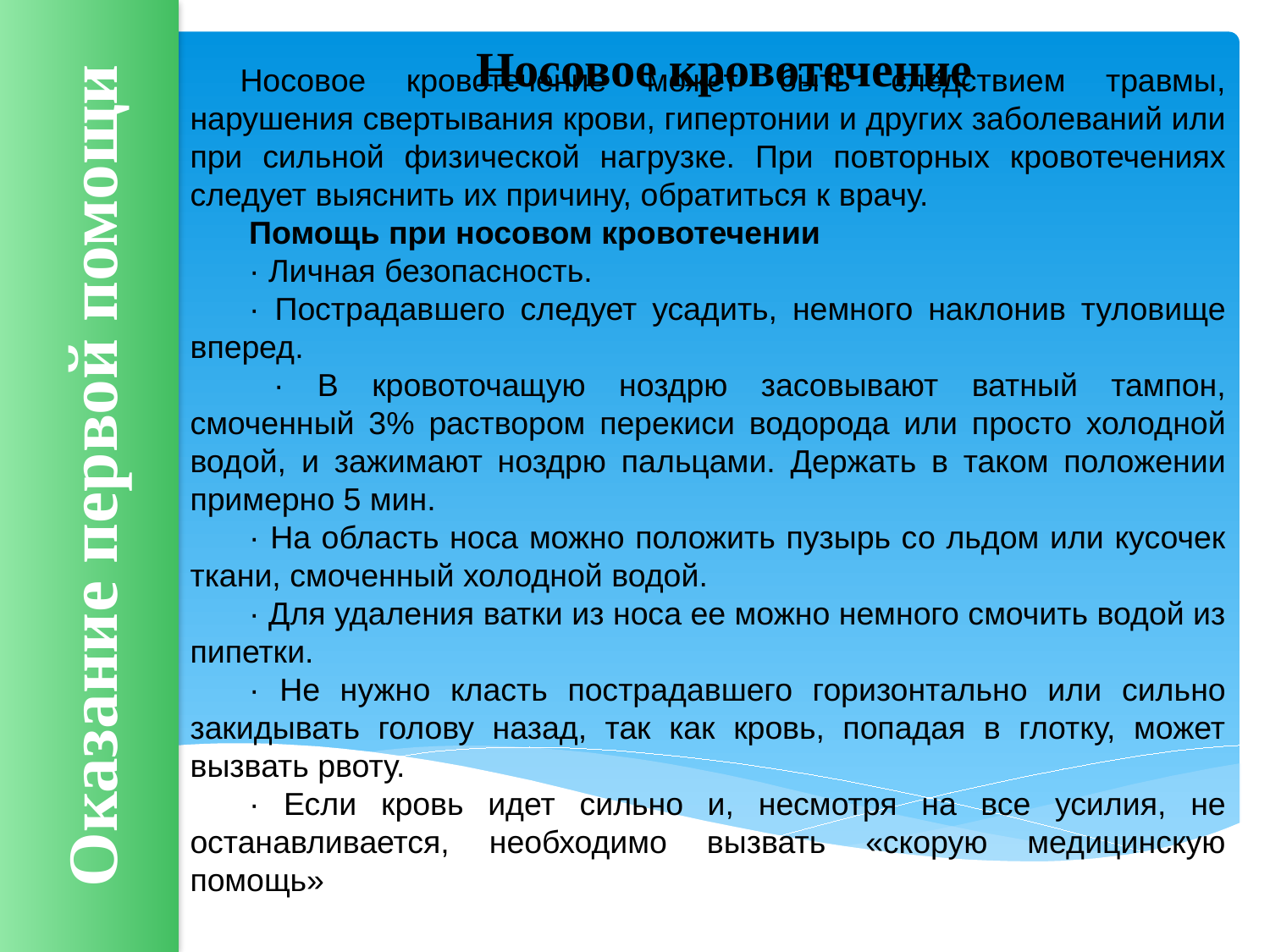

Носовое кровотечение
Носовое кровотечение может быть следствием травмы, нарушения свертывания крови, гипертонии и других заболеваний или при сильной физической нагрузке. При повторных кровотечениях следует выяснить их причину, обратиться к врачу.
 Помощь при носовом кровотечении
 · Личная безопасность.
 · Пострадавшего следует усадить, немного наклонив туловище вперед.
 · В кровоточащую ноздрю засовывают ватный тампон, смоченный 3% раствором перекиси водорода или просто холодной водой, и зажимают ноздрю пальцами. Держать в таком положении примерно 5 мин.
 · На область носа можно положить пузырь со льдом или кусочек ткани, смоченный холодной водой.
 · Для удаления ватки из носа ее можно немного смочить водой из пипетки.
 · Не нужно класть пострадавшего горизонтально или сильно закидывать голову назад, так как кровь, попадая в глотку, может вызвать рвоту.
 · Если кровь идет сильно и, несмотря на все усилия, не останавливается, необходимо вызвать «скорую медицинскую помощь»

Оказание первой помощи